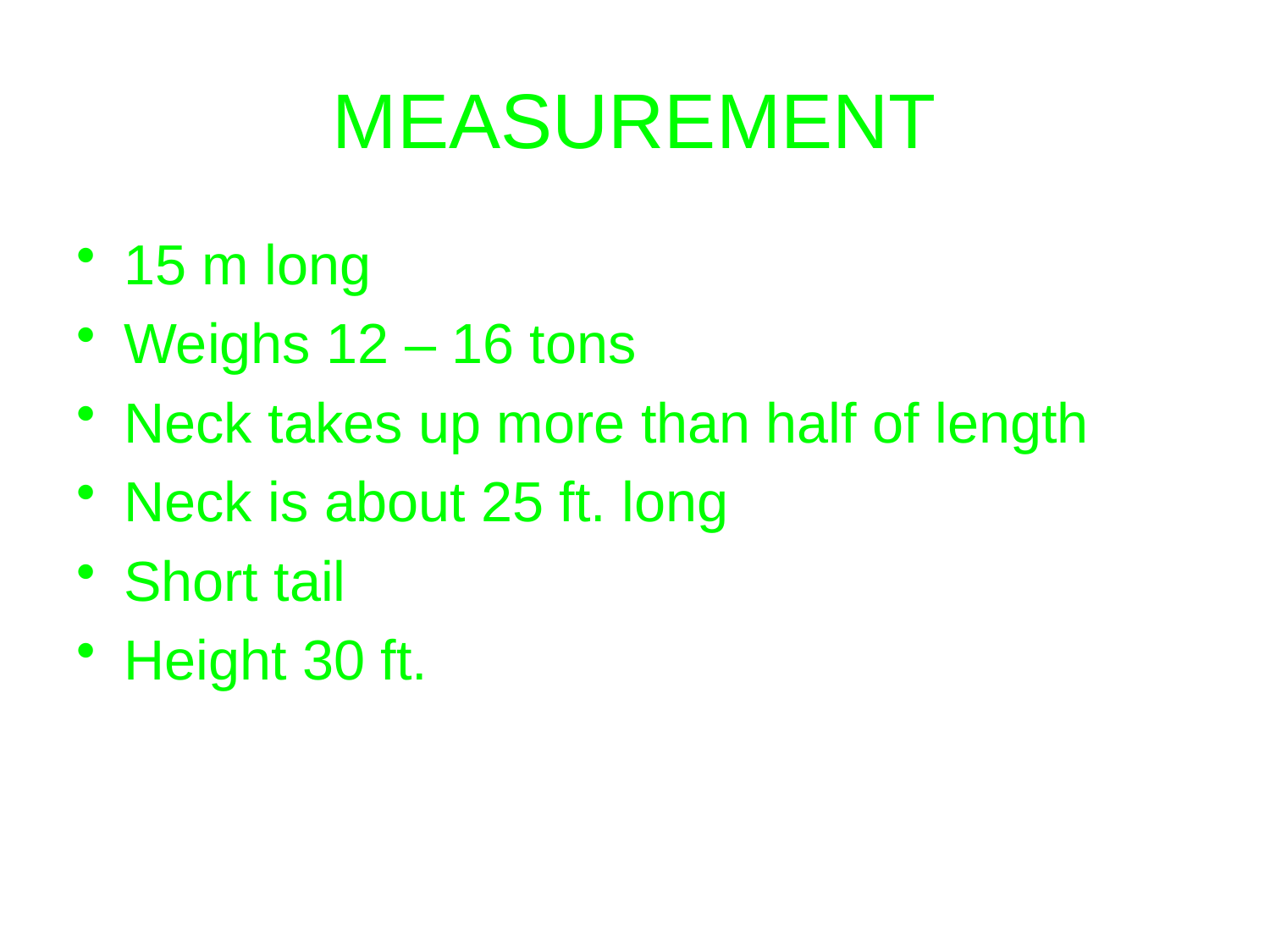

# MEASUREMENT
15 m long
Weighs 12 – 16 tons
Neck takes up more than half of length
Neck is about 25 ft. long
Short tail
Height 30 ft.